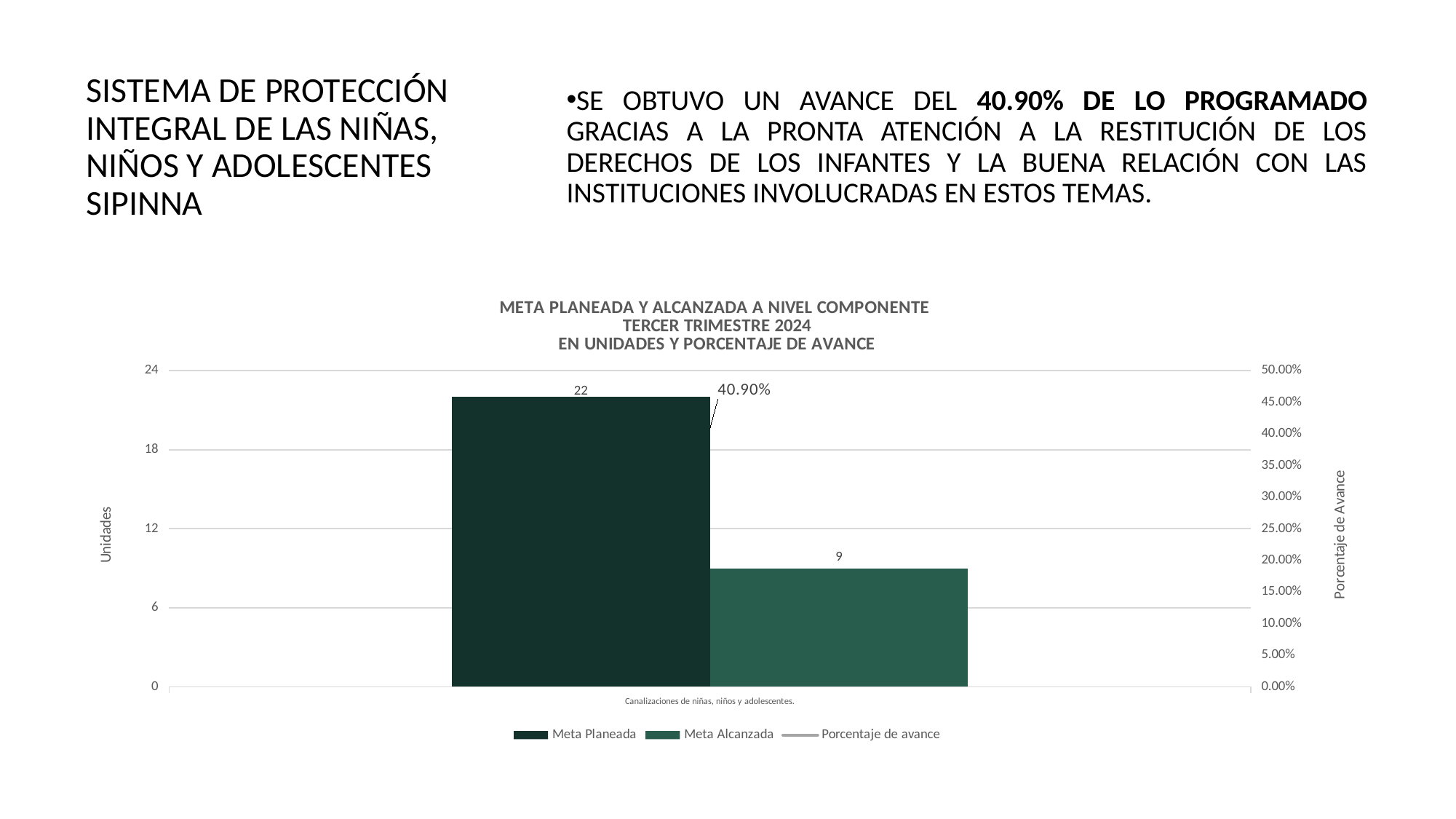

SISTEMA DE PROTECCIÓN INTEGRAL DE LAS NIÑAS, NIÑOS Y ADOLESCENTES SIPINNA
SE OBTUVO UN AVANCE DEL 40.90% DE LO PROGRAMADO GRACIAS A LA PRONTA ATENCIÓN A LA RESTITUCIÓN DE LOS DERECHOS DE LOS INFANTES Y LA BUENA RELACIÓN CON LAS INSTITUCIONES INVOLUCRADAS EN ESTOS TEMAS.

### Chart: META PLANEADA Y ALCANZADA A NIVEL COMPONENTE
TERCER TRIMESTRE 2024
EN UNIDADES Y PORCENTAJE DE AVANCE

| Category | Meta Planeada | Meta Alcanzada |  |
|---|---|---|---|
| Canalizaciones de niñas, niños y adolescentes. | 22.0 | 9.0 | 0.4090909090909091 |